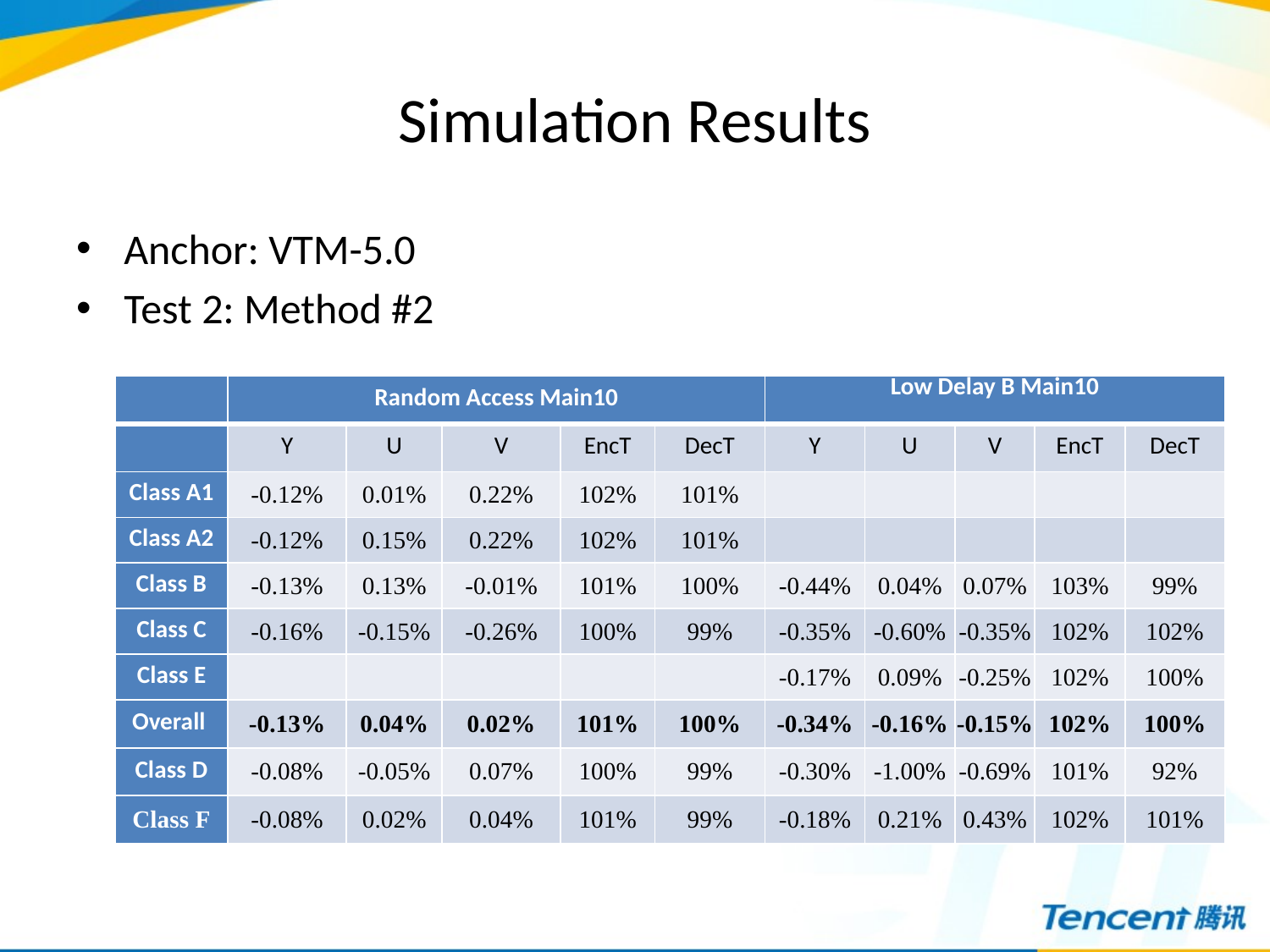

# Simulation Results
Anchor: VTM-5.0
Test 2: Method #2

|  | Random Access Main10 |  |  |  |  | Low Delay B Main10 |  |  |  |  |
| --- | --- | --- | --- | --- | --- | --- | --- | --- | --- | --- |
|  | Y | U | V | EncT | DecT | Y | U | V | EncT | DecT |
| Class A1 | -0.12% | 0.01% | 0.22% | 102% | 101% |  |  |  |  |  |
| Class A2 | -0.12% | 0.15% | 0.22% | 102% | 101% |  |  |  |  |  |
| Class B | -0.13% | 0.13% | -0.01% | 101% | 100% | -0.44% | 0.04% | 0.07% | 103% | 99% |
| Class C | -0.16% | -0.15% | -0.26% | 100% | 99% | -0.35% | -0.60% | -0.35% | 102% | 102% |
| Class E |  |  |  |  |  | -0.17% | 0.09% | -0.25% | 102% | 100% |
| Overall | -0.13% | 0.04% | 0.02% | 101% | 100% | -0.34% | -0.16% | -0.15% | 102% | 100% |
| Class D | -0.08% | -0.05% | 0.07% | 100% | 99% | -0.30% | -1.00% | -0.69% | 101% | 92% |
| Class F | -0.08% | 0.02% | 0.04% | 101% | 99% | -0.18% | 0.21% | 0.43% | 102% | 101% |